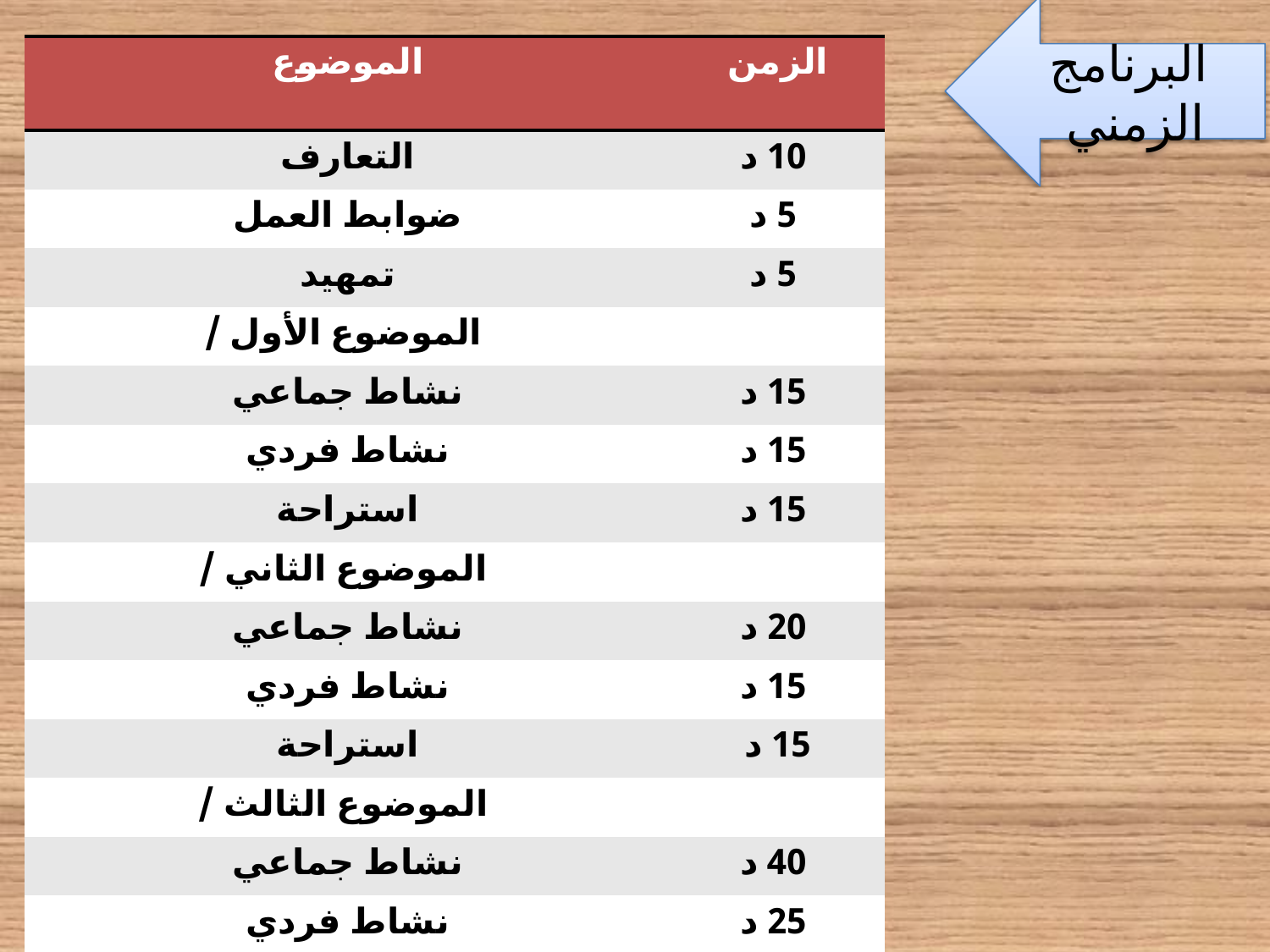

البرنامج الزمني
| الموضوع | الزمن |
| --- | --- |
| التعارف | 10 د |
| ضوابط العمل | 5 د |
| تمهيد | 5 د |
| الموضوع الأول / |  |
| نشاط جماعي | 15 د |
| نشاط فردي | 15 د |
| استراحة | 15 د |
| الموضوع الثاني / |  |
| نشاط جماعي | 20 د |
| نشاط فردي | 15 د |
| استراحة | 15 د |
| الموضوع الثالث / |  |
| نشاط جماعي | 40 د |
| نشاط فردي | 25 د |